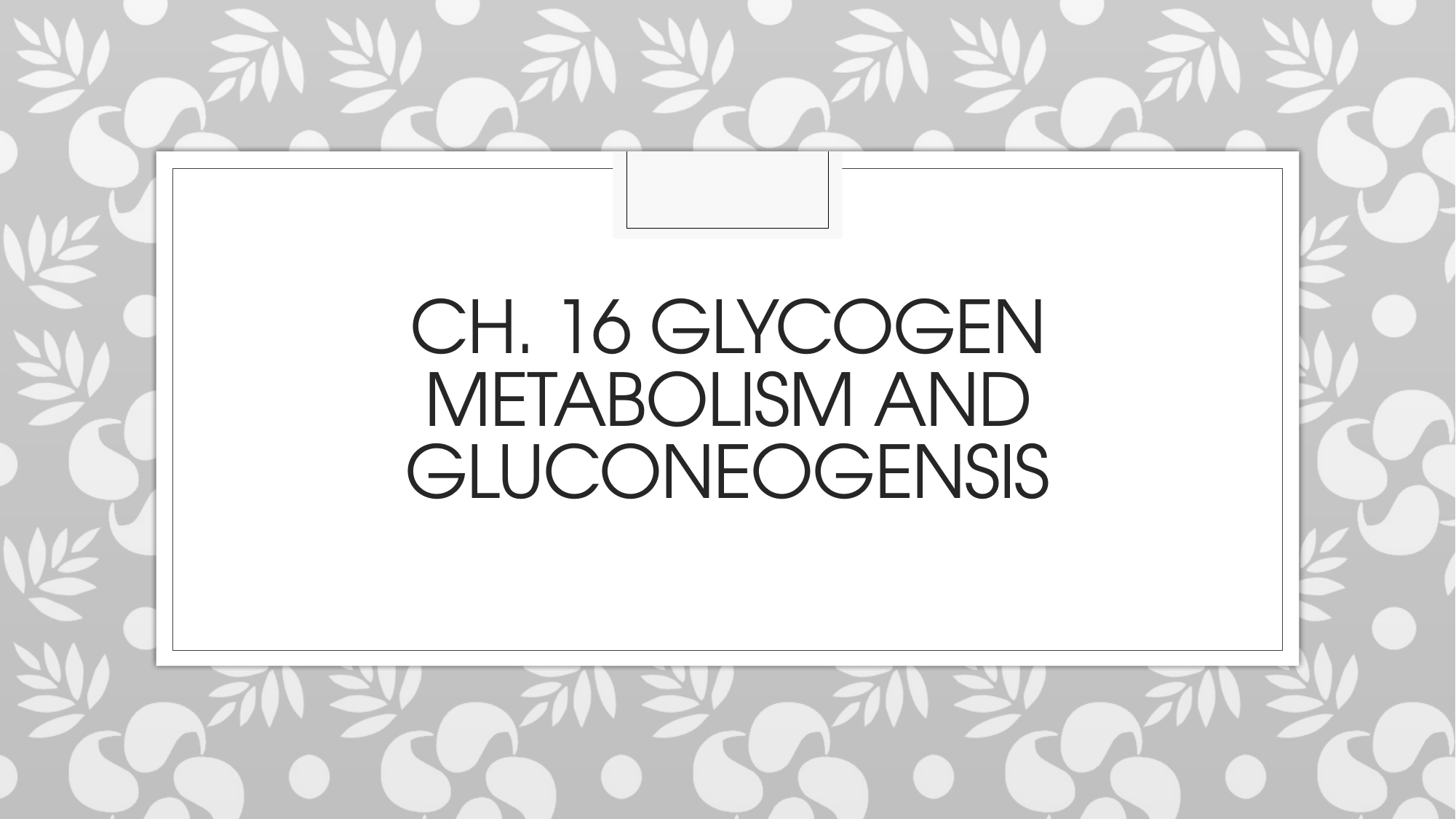

# Ch. 16 glycogen metabolism and Gluconeogensis